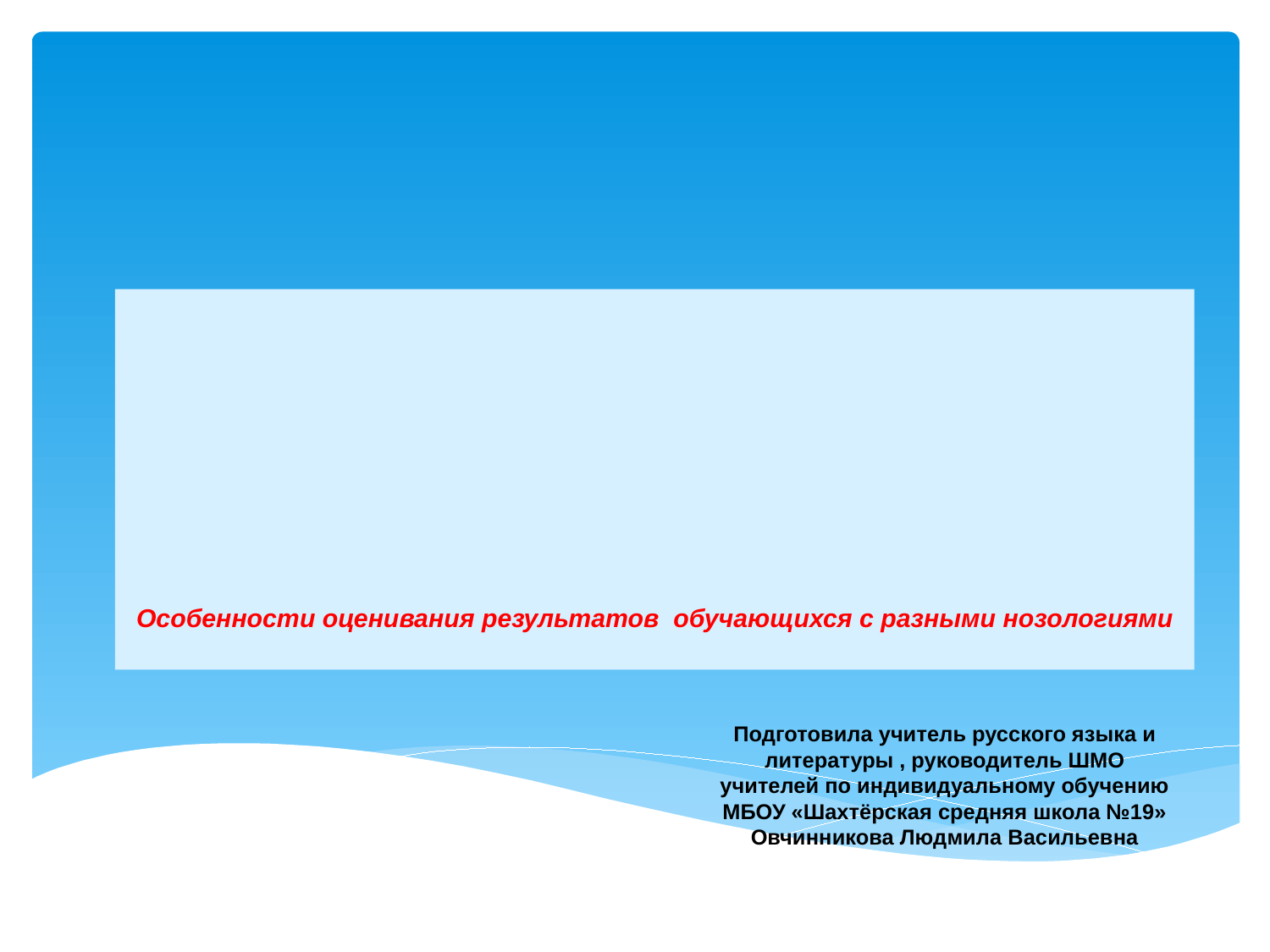

# Особенности оценивания результатов  обучающихся с разными нозологиями

Подготовила учитель русского языка и литературы , руководитель ШМО учителей по индивидуальному обучению МБОУ «Шахтёрская средняя школа №19» Овчинникова Людмила Васильевна